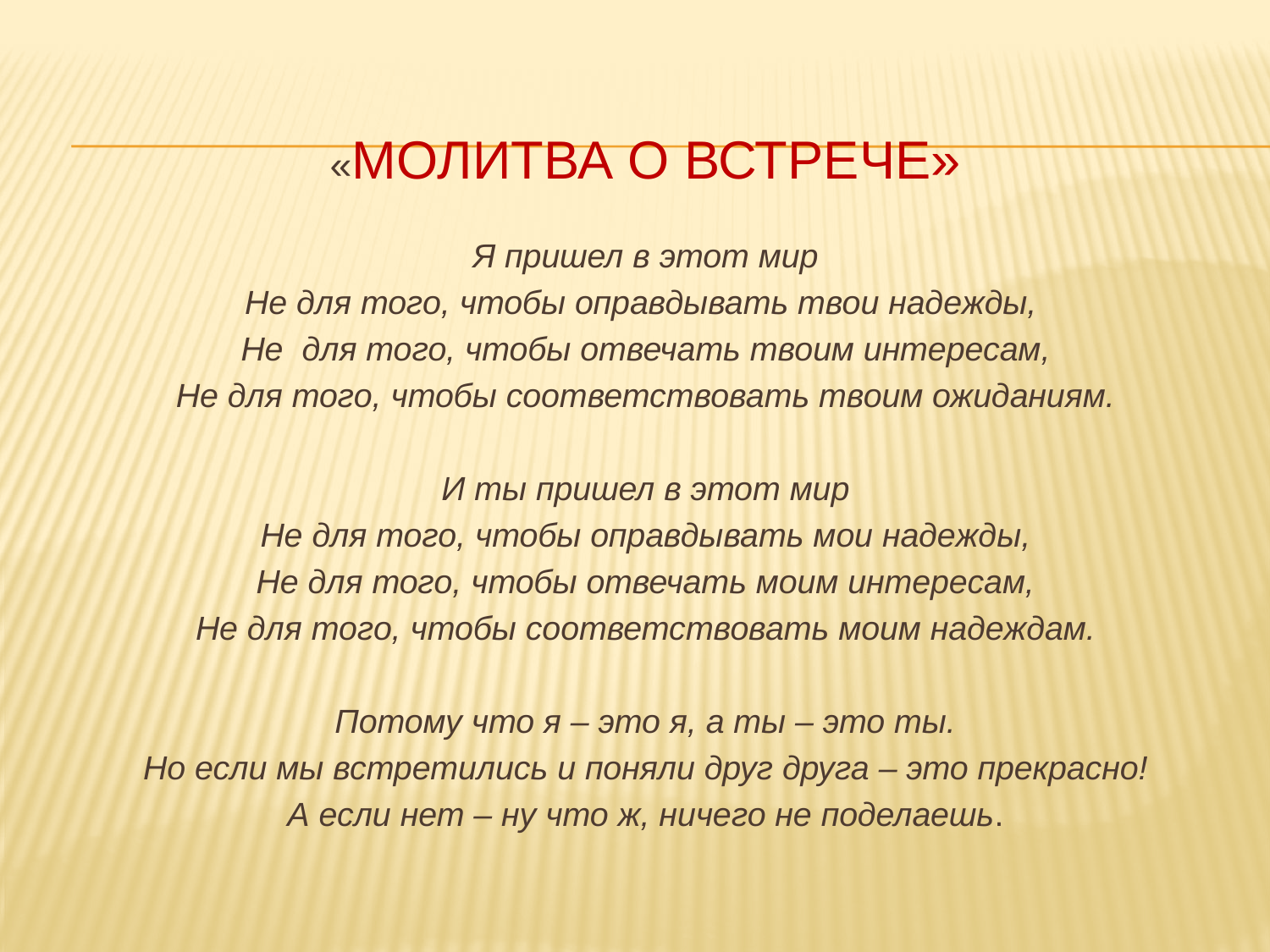

# «Молитва о встрече»
Я пришел в этот мир
Не для того, чтобы оправдывать твои надежды,
Не  для того, чтобы отвечать твоим интересам,
Не для того, чтобы соответствовать твоим ожиданиям.

И ты пришел в этот мир
Не для того, чтобы оправдывать мои надежды,
Не для того, чтобы отвечать моим интересам,
Не для того, чтобы соответствовать моим надеждам.

Потому что я – это я, а ты – это ты.
Но если мы встретились и поняли друг друга – это прекрасно!
А если нет – ну что ж, ничего не поделаешь.